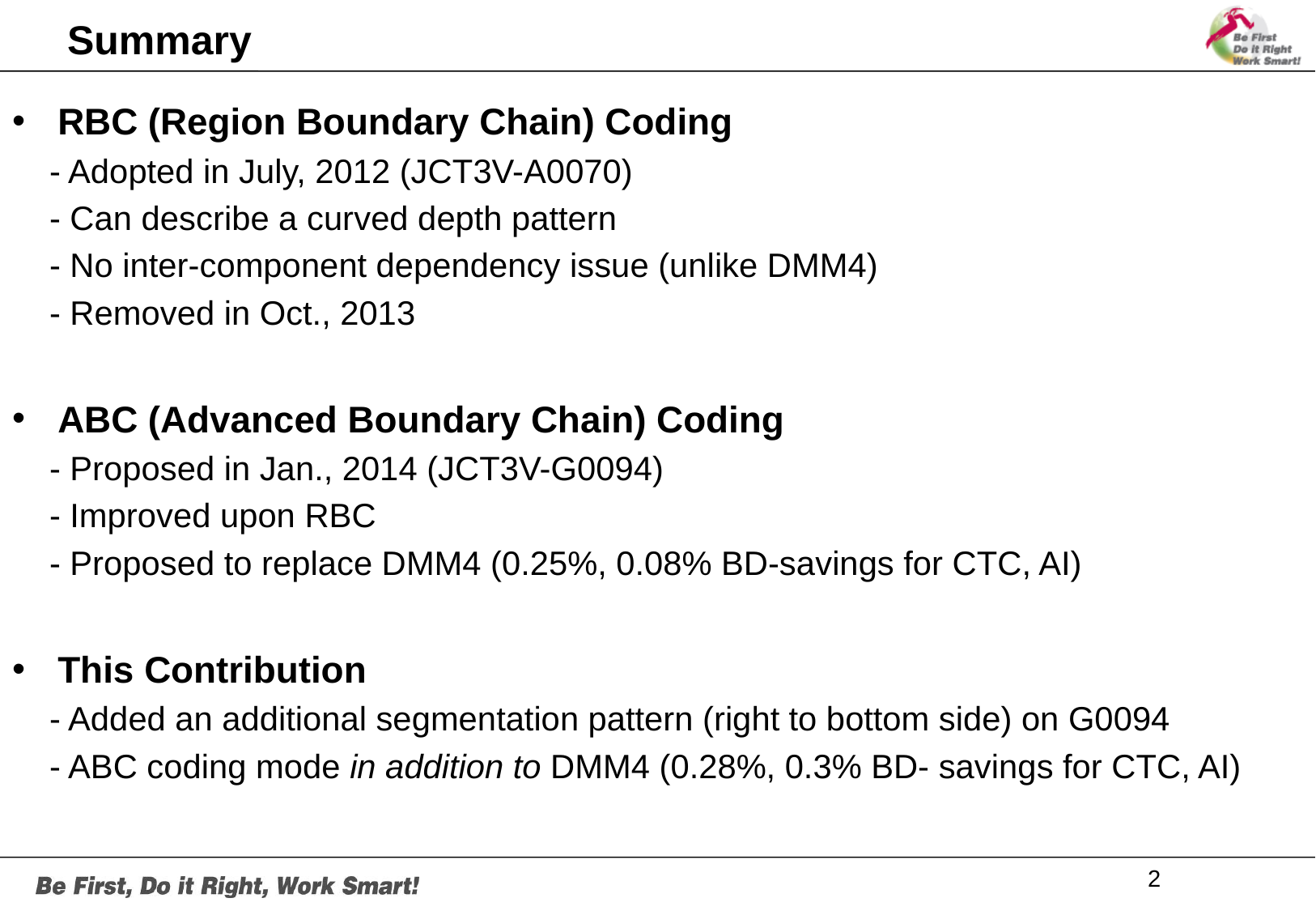

# Summary
RBC (Region Boundary Chain) Coding
    - Adopted in July, 2012 (JCT3V-A0070)
    - Can describe a curved depth pattern
    - No inter-component dependency issue (unlike DMM4)
    - Removed in Oct., 2013

ABC (Advanced Boundary Chain) Coding
    - Proposed in Jan., 2014 (JCT3V-G0094)
    - Improved upon RBC
    - Proposed to replace DMM4 (0.25%, 0.08% BD-savings for CTC, AI)

This Contribution
    - Added an additional segmentation pattern (right to bottom side) on G0094
    - ABC coding mode in addition to DMM4 (0.28%, 0.3% BD- savings for CTC, AI)
2